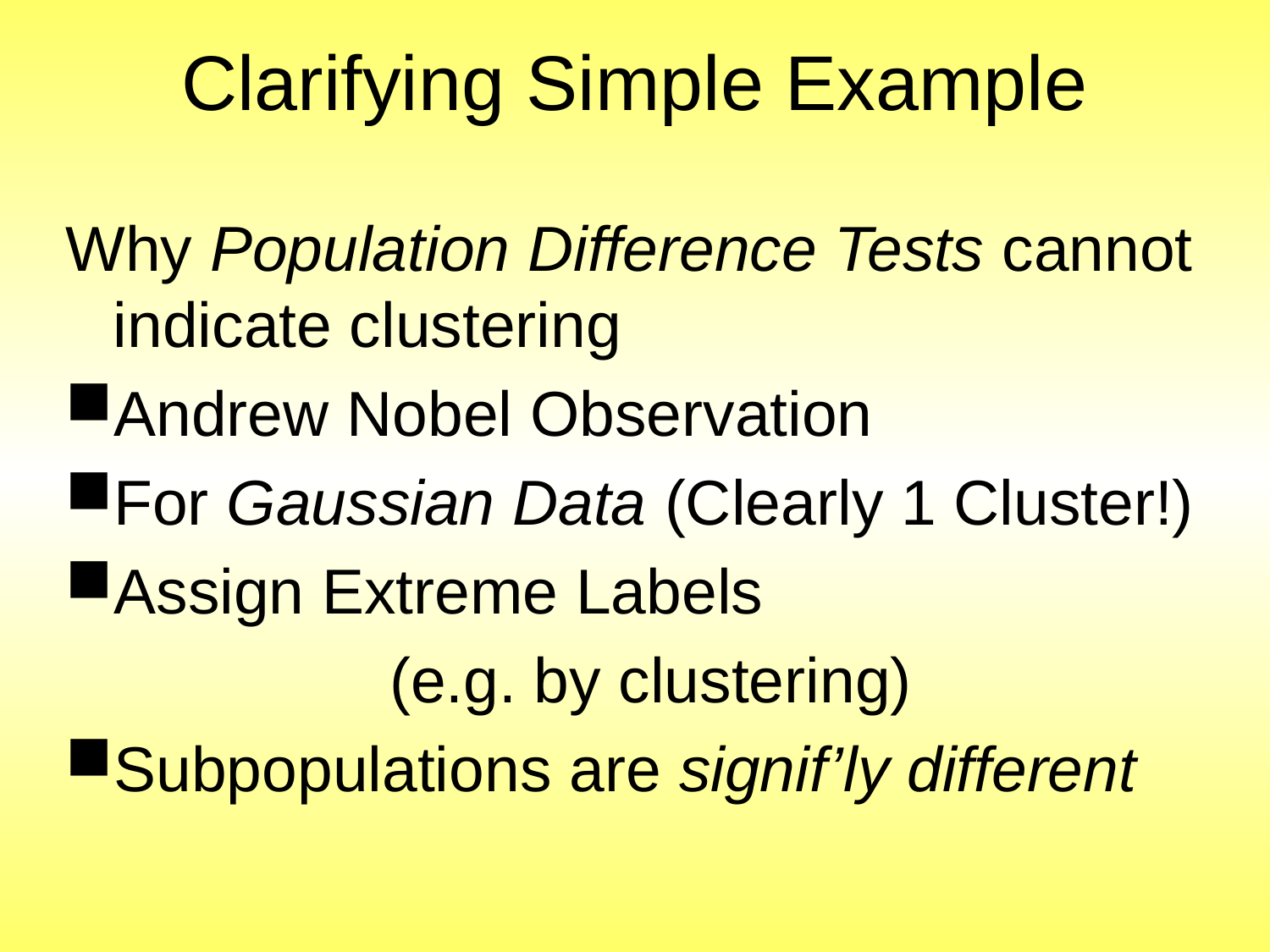

# Clarifying Simple Example
Why Population Difference Tests cannot indicate clustering
Andrew Nobel Observation
For Gaussian Data (Clearly 1 Cluster!)
Assign Extreme Labels
(e.g. by clustering)
Subpopulations are signif’ly different